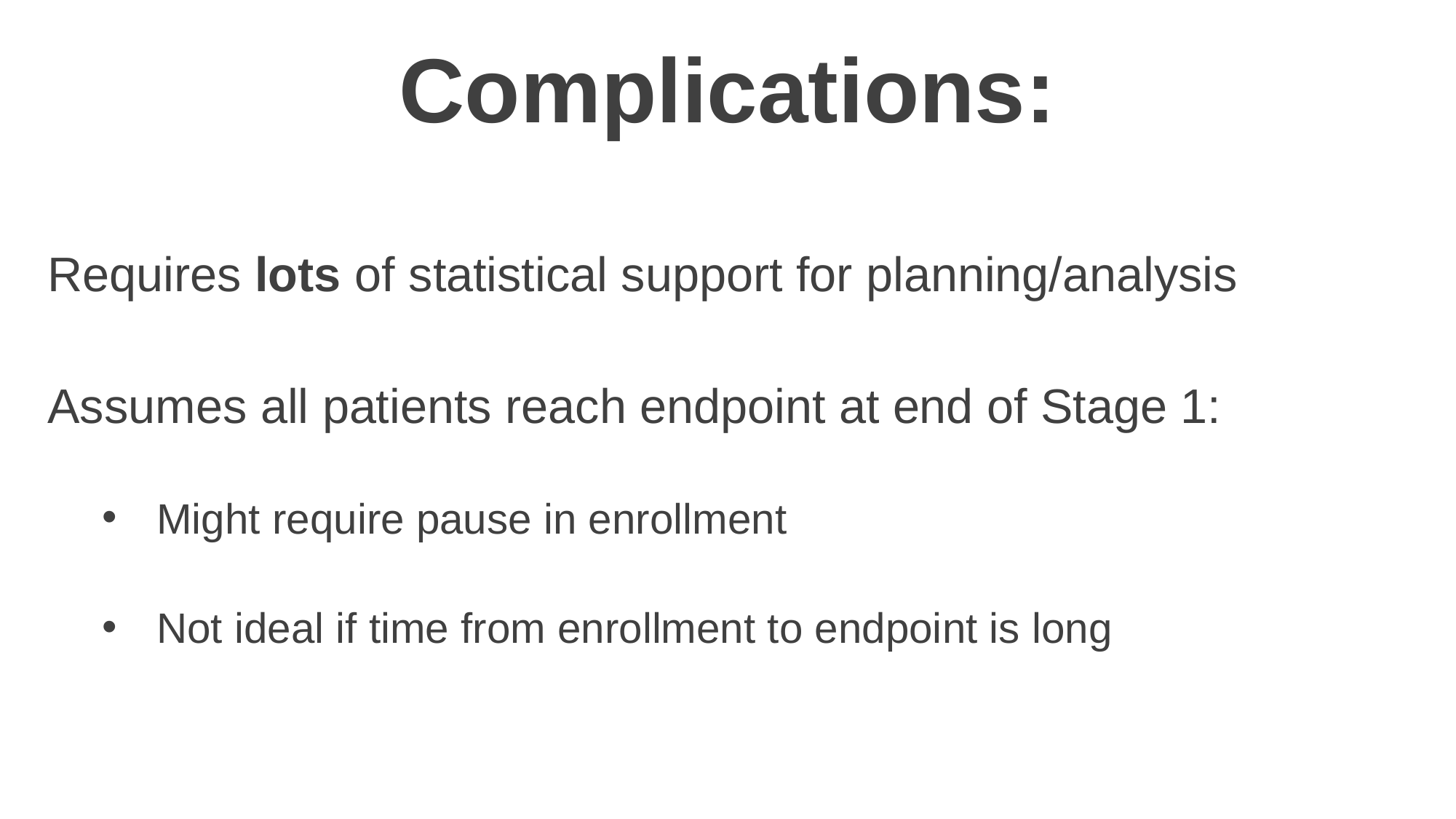

# Complications:
Requires lots of statistical support for planning/analysis
Assumes all patients reach endpoint at end of Stage 1:
Might require pause in enrollment
Not ideal if time from enrollment to endpoint is long